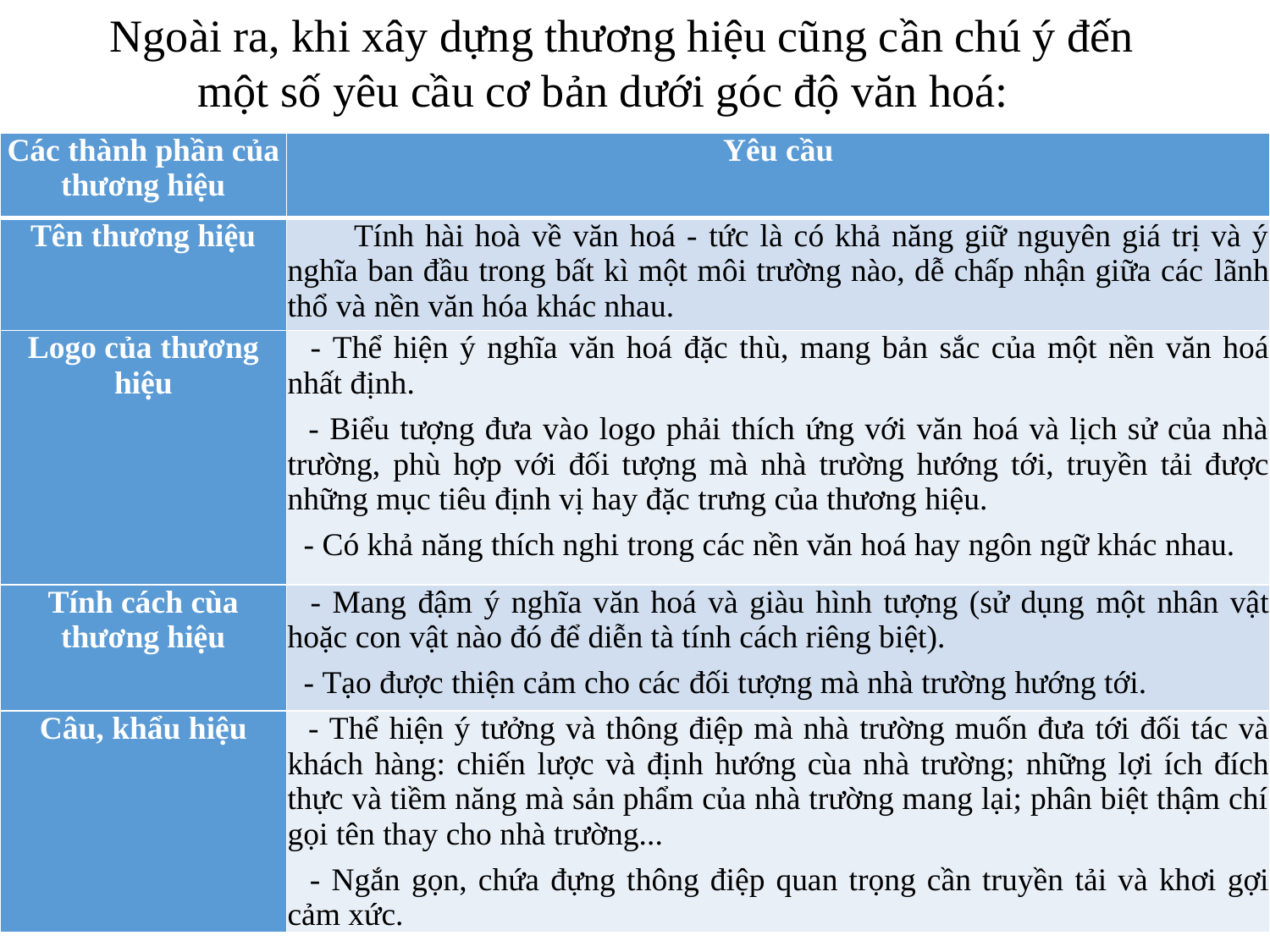

Ngoài ra, khi xây dựng thương hiệu cũng cần chú ý đến một số yêu cầu cơ bản dưới góc độ văn hoá:

| Các thành phần của thương hiệu | Yêu cầu |
| --- | --- |
| Tên thương hiệu | Tính hài hoà về văn hoá - tức là có khả năng giữ nguyên giá trị và ý nghĩa ban đầu trong bất kì một môi trường nào, dễ chấp nhận giữa các lãnh thổ và nền văn hóa khác nhau. |
| Logo của thương hiệu | - Thể hiện ý nghĩa văn hoá đặc thù, mang bản sắc của một nền văn hoá nhất định. - Biểu tượng đưa vào logo phải thích ứng với văn hoá và lịch sử của nhà trường, phù hợp với đối tượng mà nhà trường hướng tới, truyền tải được những mục tiêu định vị hay đặc trưng của thương hiệu. - Có khả năng thích nghi trong các nền văn hoá hay ngôn ngữ khác nhau. |
| Tính cách cùa thương hiệu | - Mang đậm ý nghĩa văn hoá và giàu hình tượng (sử dụng một nhân vật hoặc con vật nào đó để diễn tà tính cách riêng biệt). - Tạo được thiện cảm cho các đối tượng mà nhà trường hướng tới. |
| Câu, khẩu hiệu | - Thể hiện ý tưởng và thông điệp mà nhà trường muốn đưa tới đối tác và khách hàng: chiến lược và định hướng cùa nhà trường; những lợi ích đích thực và tiềm năng mà sản phẩm của nhà trường mang lại; phân biệt thậm chí gọi tên thay cho nhà trường... - Ngắn gọn, chứa đựng thông điệp quan trọng cần truyền tải và khơi gợi cảm xức. |